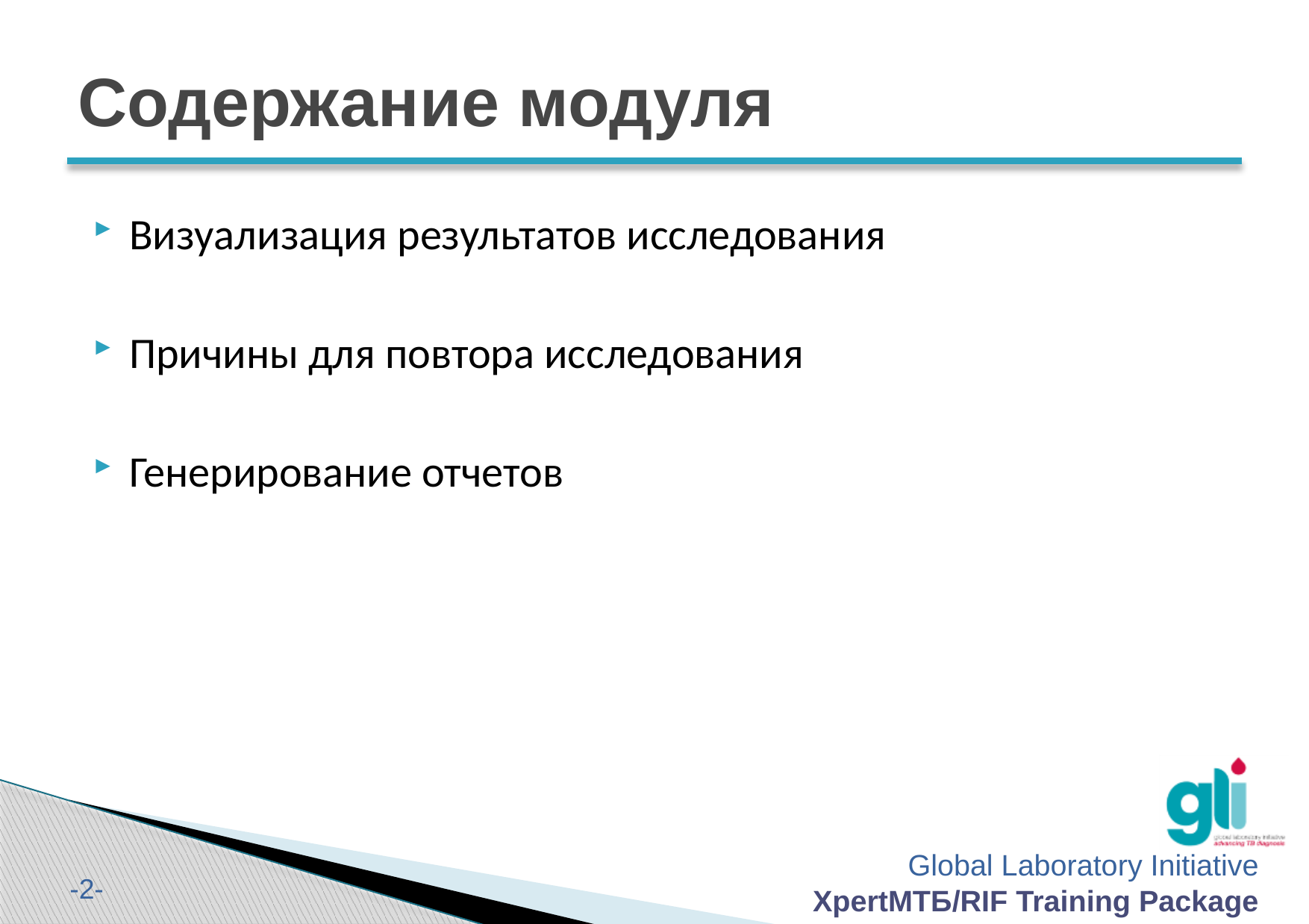

# Содержание модуля
Визуализация результатов исследования

Причины для повтора исследования

Генерирование отчетов